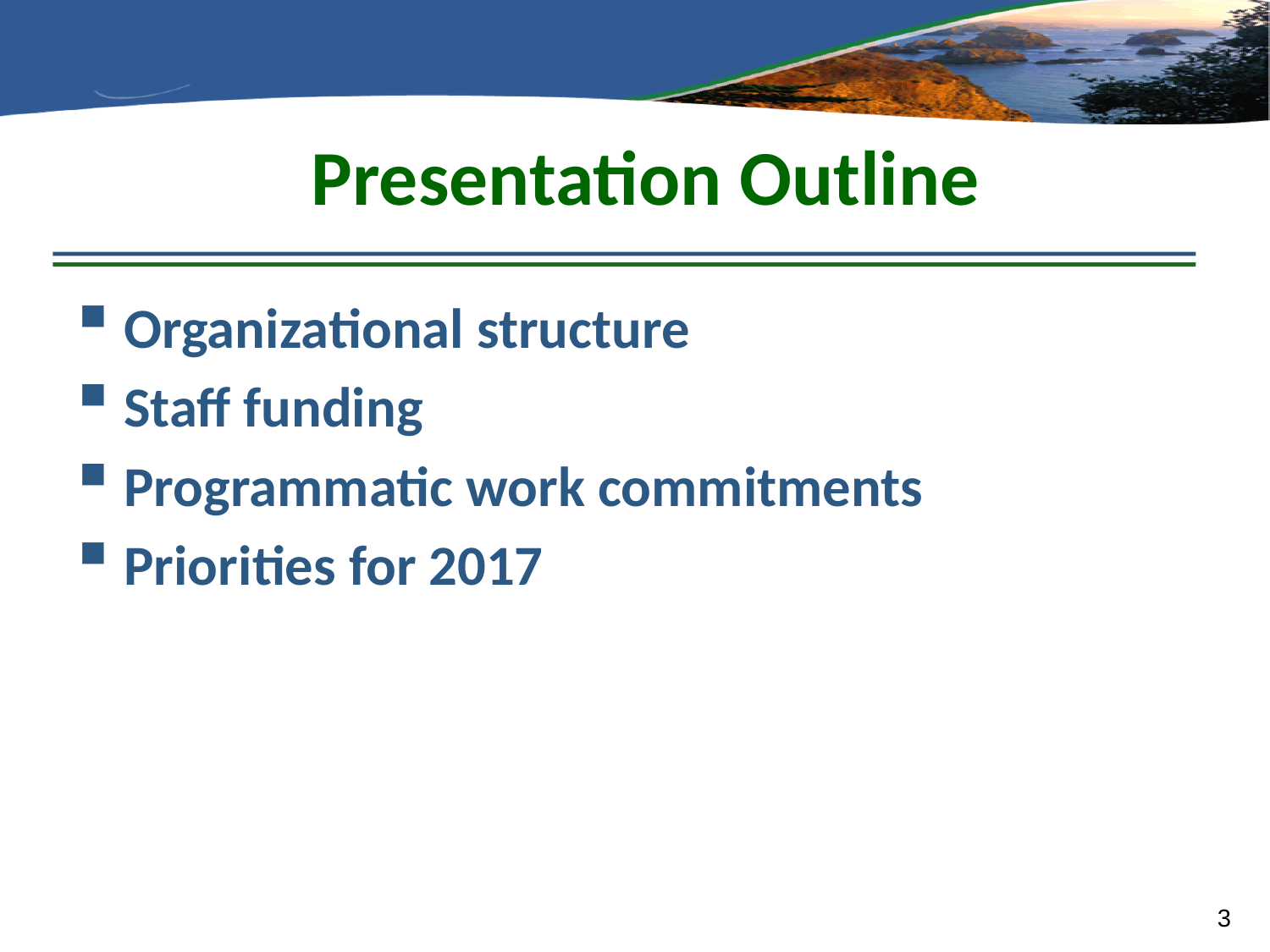

# Presentation Outline

Organizational structure
Staff funding
Programmatic work commitments
Priorities for 2017
3